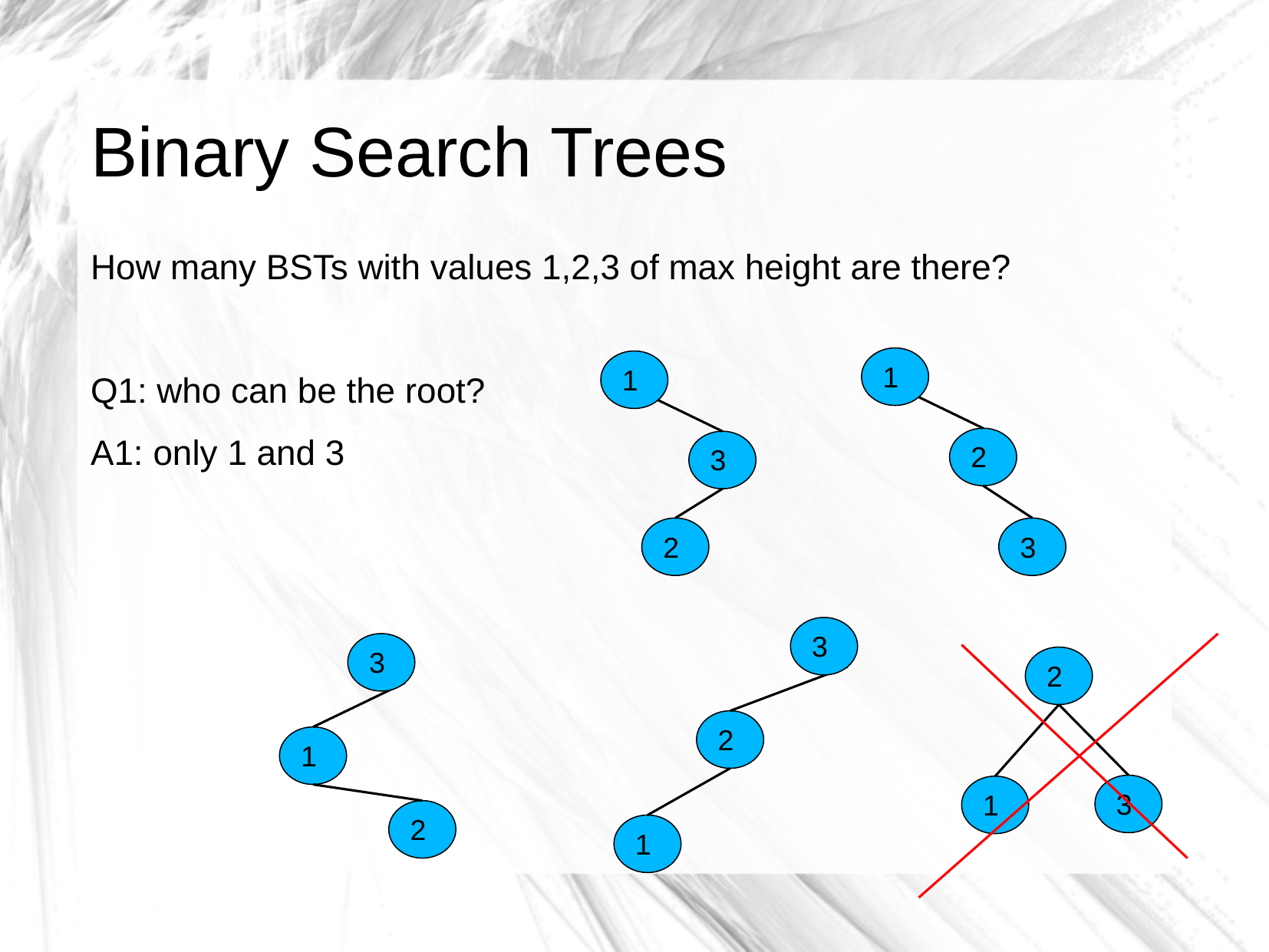

# Binary Search Trees
How many BSTs with values 1,2,3 of max height are there?

Q1: who can be the root?
A1: only 1 and 3

1
1
2
3
2
3
3
3
2
2
1
3
1
2
1